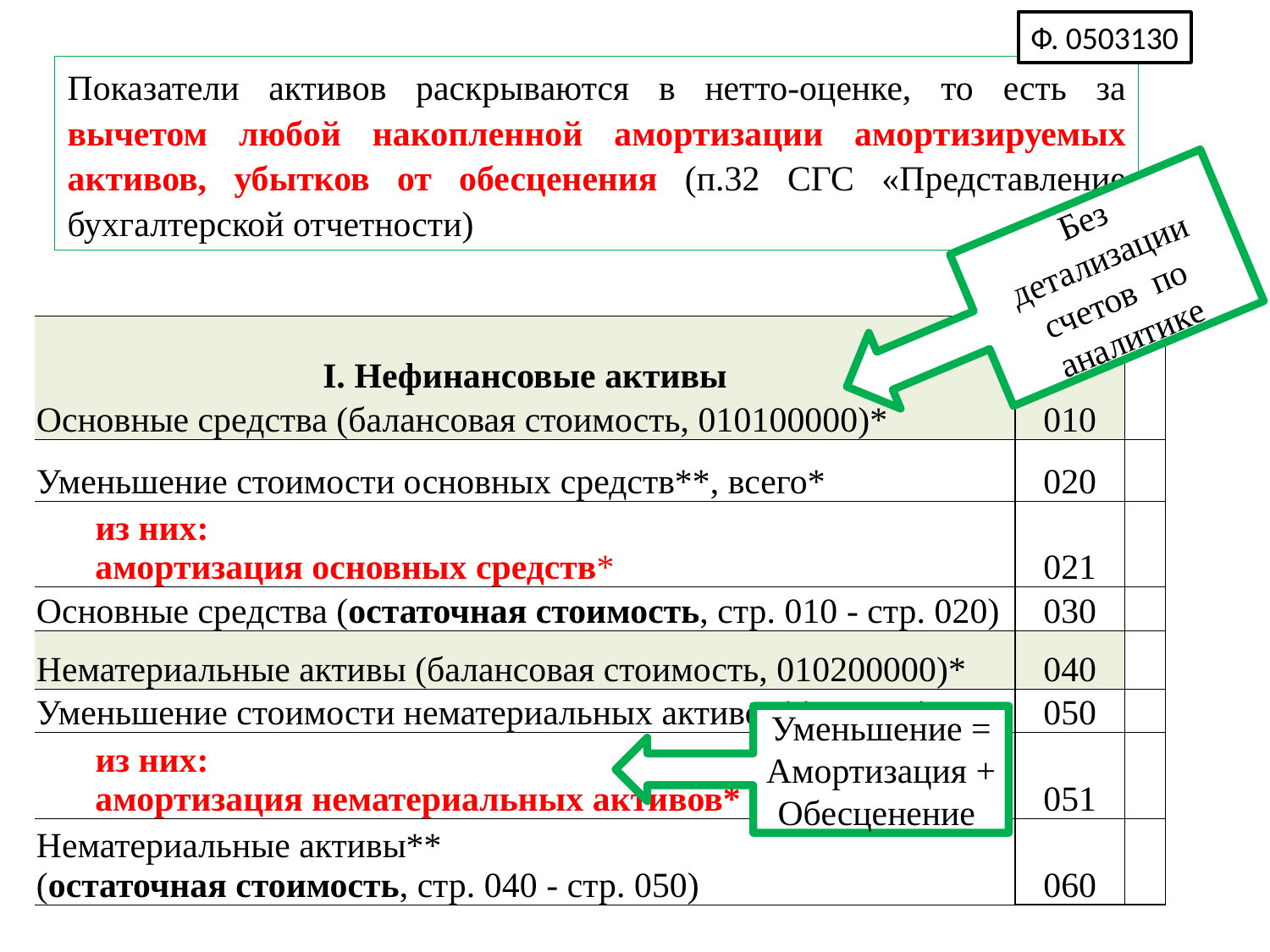

Ф. 0503130
Показатели активов раскрываются в нетто-оценке, то есть за вычетом любой накопленной амортизации амортизируемых активов, убытков от обесценения (п.32 СГС «Представление бухгалтерской отчетности)
Без детализации счетов  по аналитике
| I. Нефинансовые активы | 010 |  |
| --- | --- | --- |
| Основные средства (балансовая стоимость, 010100000)\* |  |  |
| Уменьшение стоимости основных средств\*\*, всего\* | 020 |  |
| из них: амортизация основных средств\* | 021 |  |
| Основные средства (остаточная стоимость, стр. 010 - стр. 020) | 030 |  |
| Нематериальные активы (балансовая стоимость, 010200000)\* | 040 |  |
| Уменьшение стоимости нематериальных активов\*\*, всего\* | 050 |  |
| из них: амортизация нематериальных активов\* | 051 |  |
| Нематериальные активы\*\* (остаточная стоимость, стр. 040 - стр. 050) | 060 |  |
Уменьшение = Амортизация + Обесценение